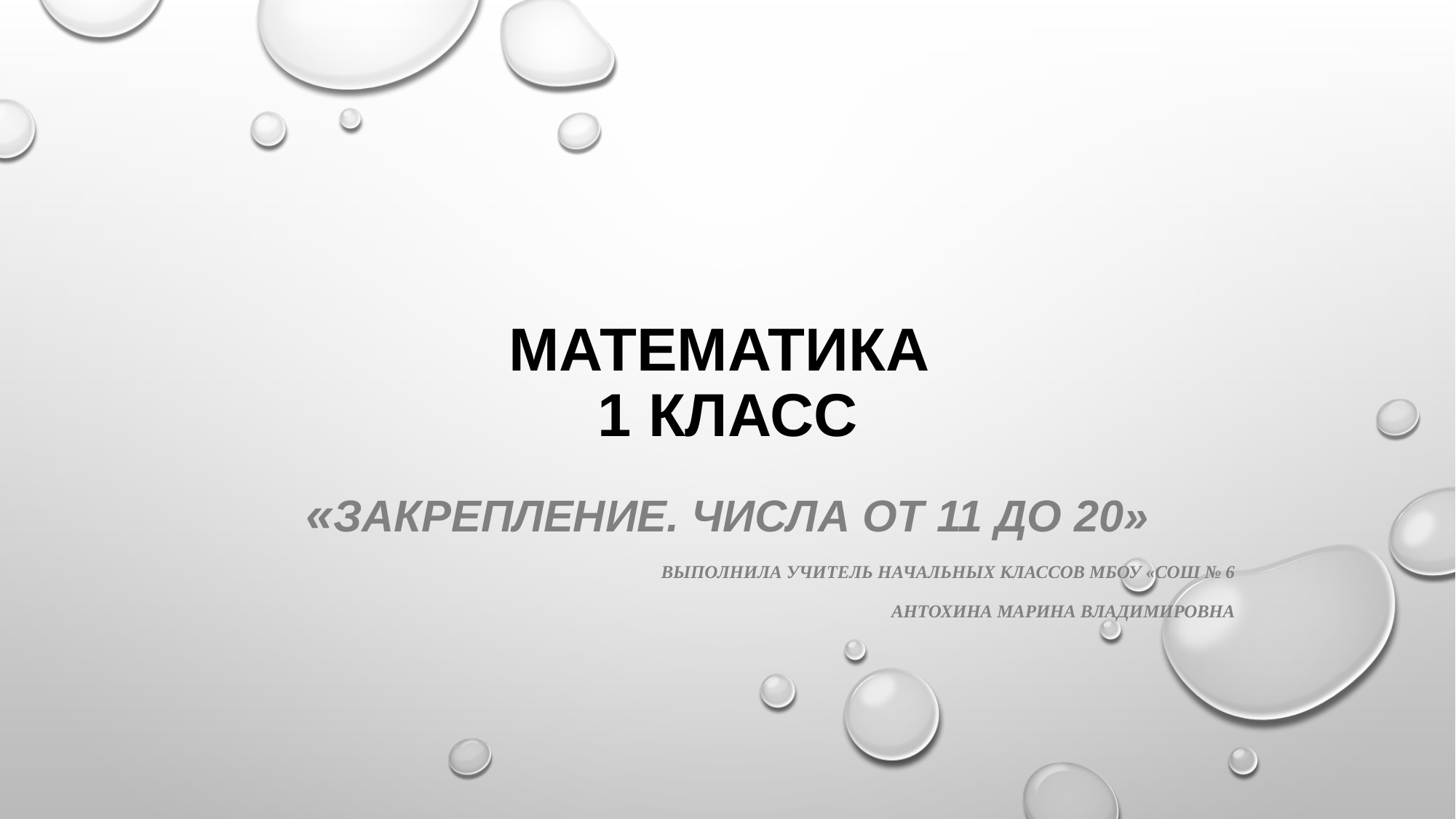

# Математика 1 класс
«Закрепление. Числа от 11 до 20»
Выполнила учитель начальных классов МБОУ «СОШ № 6
Антохина Марина Владимировна